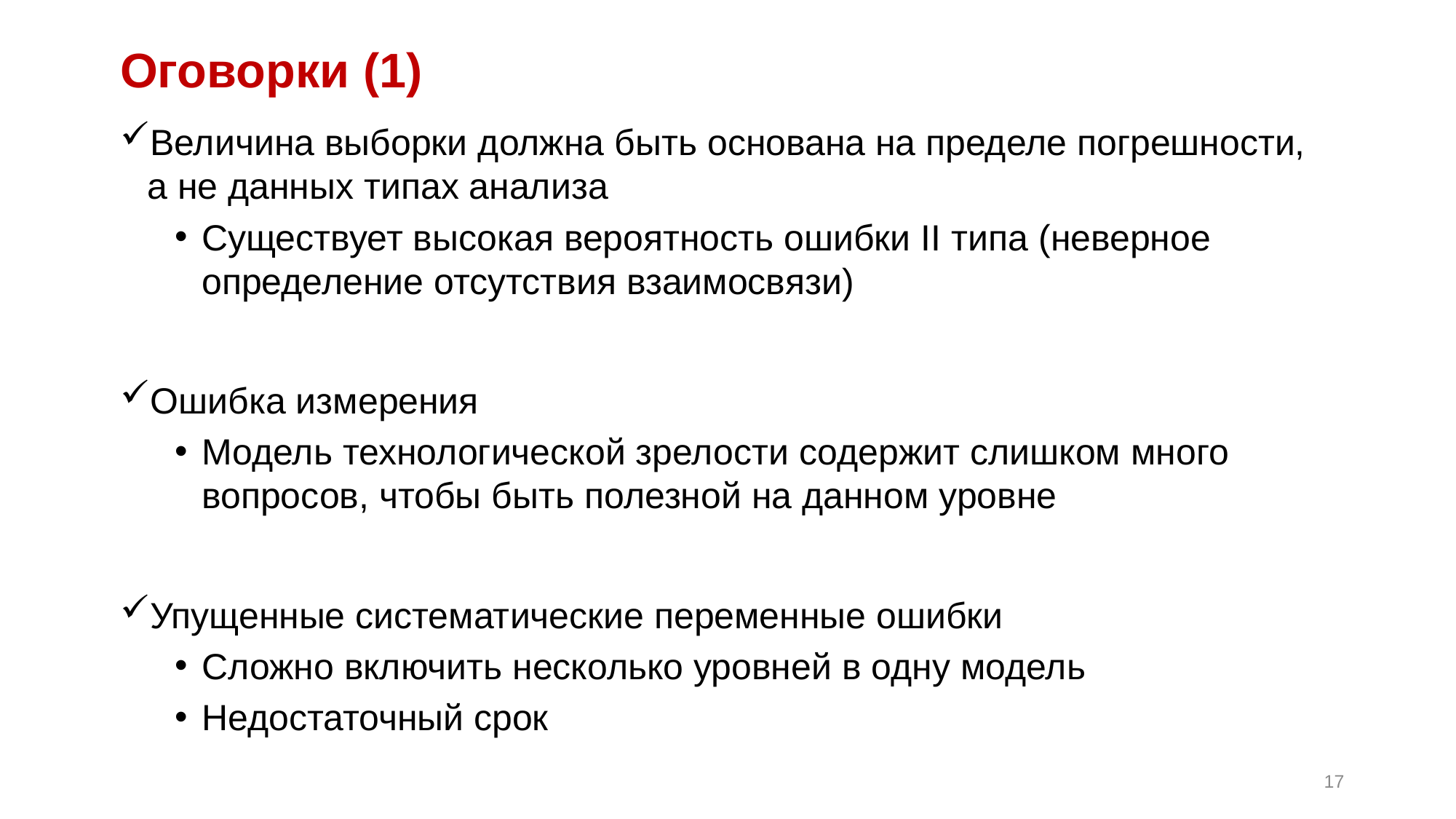

# Оговорки (1)
Величина выборки должна быть основана на пределе погрешности, а не данных типах анализа
Существует высокая вероятность ошибки II типа (неверное определение отсутствия взаимосвязи)

Ошибка измерения
Модель технологической зрелости содержит слишком много вопросов, чтобы быть полезной на данном уровне

Упущенные систематические переменные ошибки
Сложно включить несколько уровней в одну модель
Недостаточный срок
17